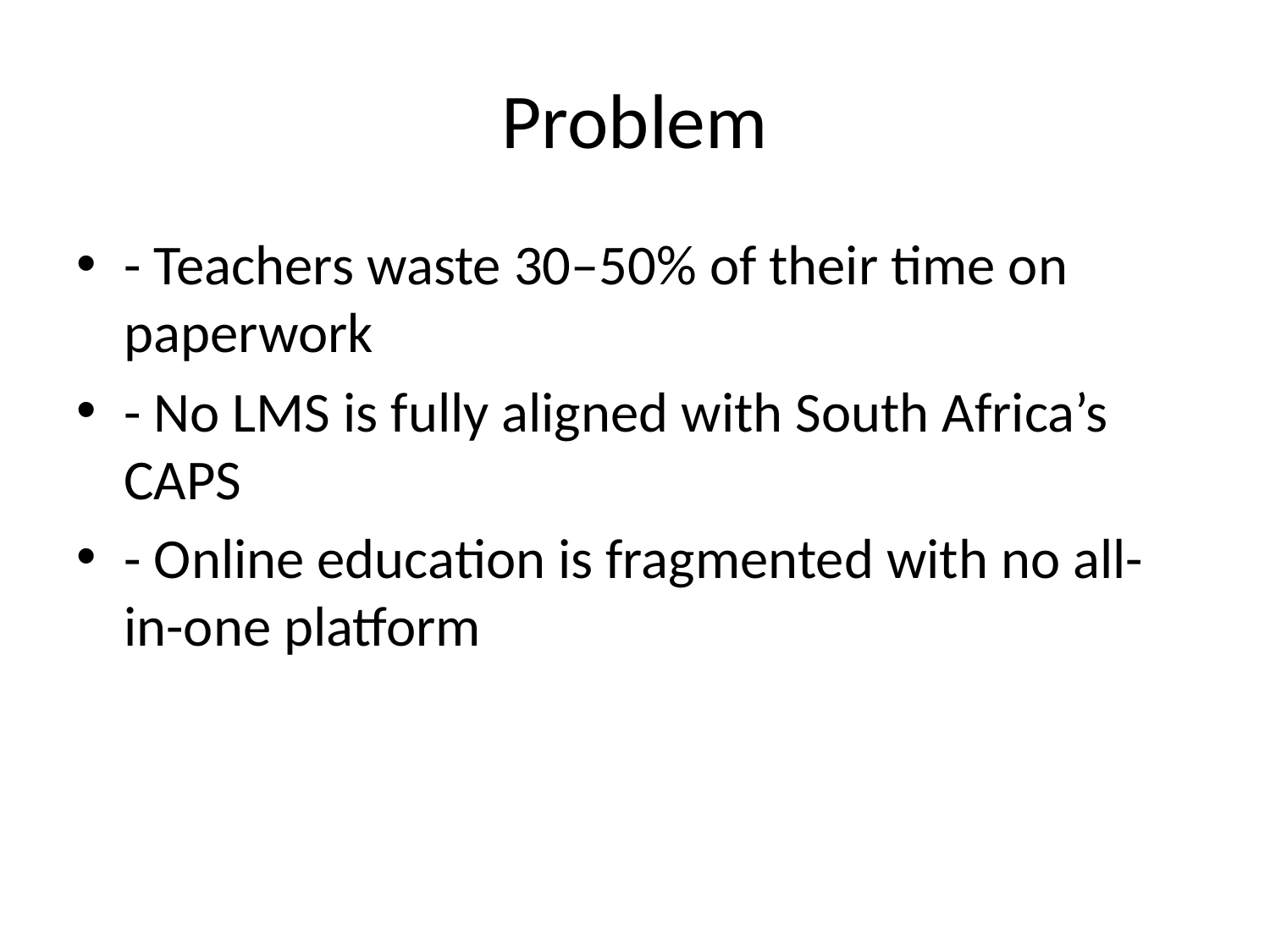

# Problem
- Teachers waste 30–50% of their time on paperwork
- No LMS is fully aligned with South Africa’s CAPS
- Online education is fragmented with no all-in-one platform